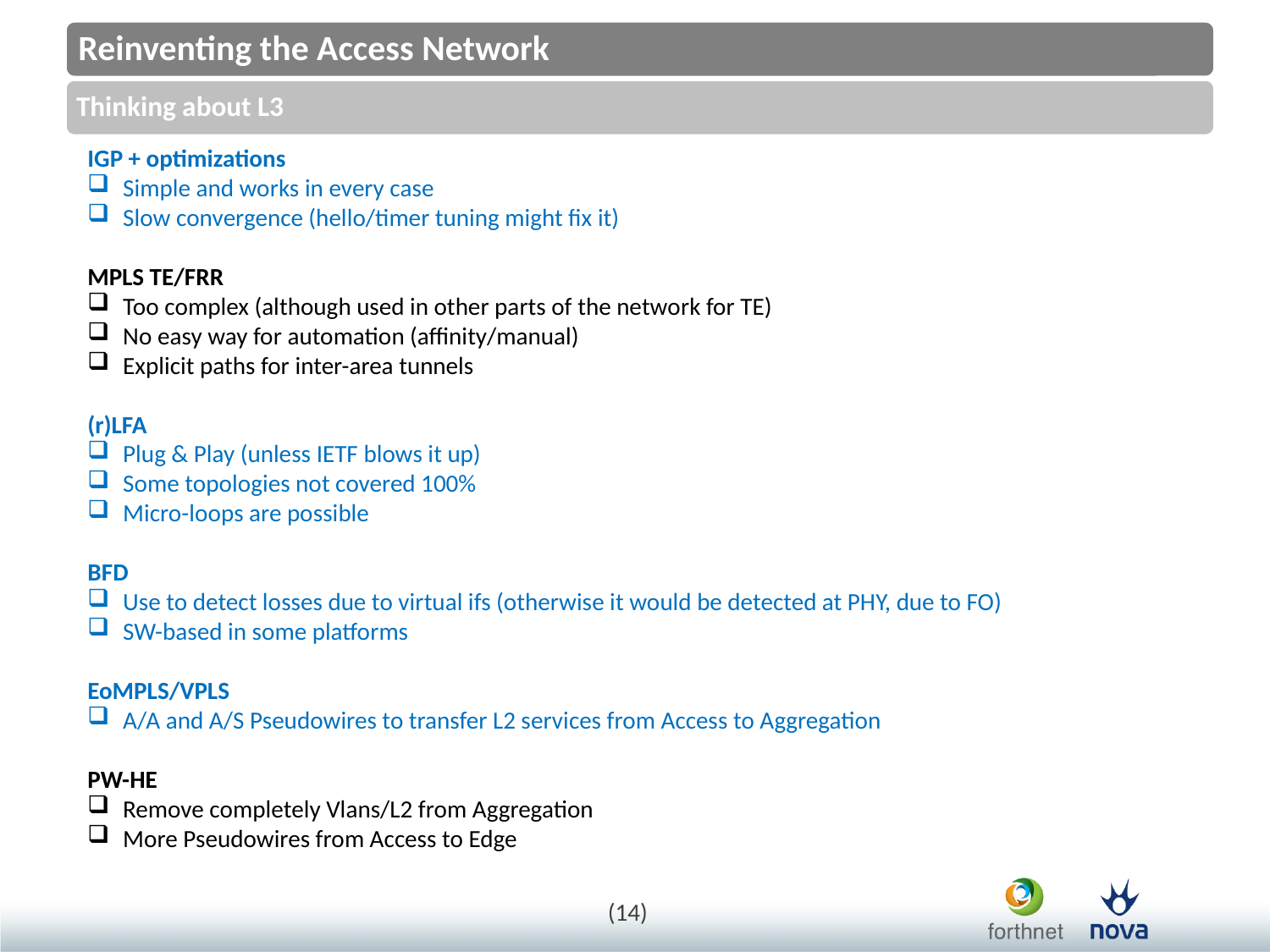

Reinventing the Access Network
Thinking about L3
IGP + optimizations
 Simple and works in every case
 Slow convergence (hello/timer tuning might fix it)

MPLS TE/FRR
 Too complex (although used in other parts of the network for TE)
 No easy way for automation (affinity/manual)
 Explicit paths for inter-area tunnels

(r)LFA
 Plug & Play (unless IETF blows it up)
 Some topologies not covered 100%
 Micro-loops are possible

BFD
 Use to detect losses due to virtual ifs (otherwise it would be detected at PHY, due to FO)
 SW-based in some platforms

EoMPLS/VPLS
 A/A and A/S Pseudowires to transfer L2 services from Access to Aggregation

PW-HE
 Remove completely Vlans/L2 from Aggregation
 More Pseudowires from Access to Edge
(14)